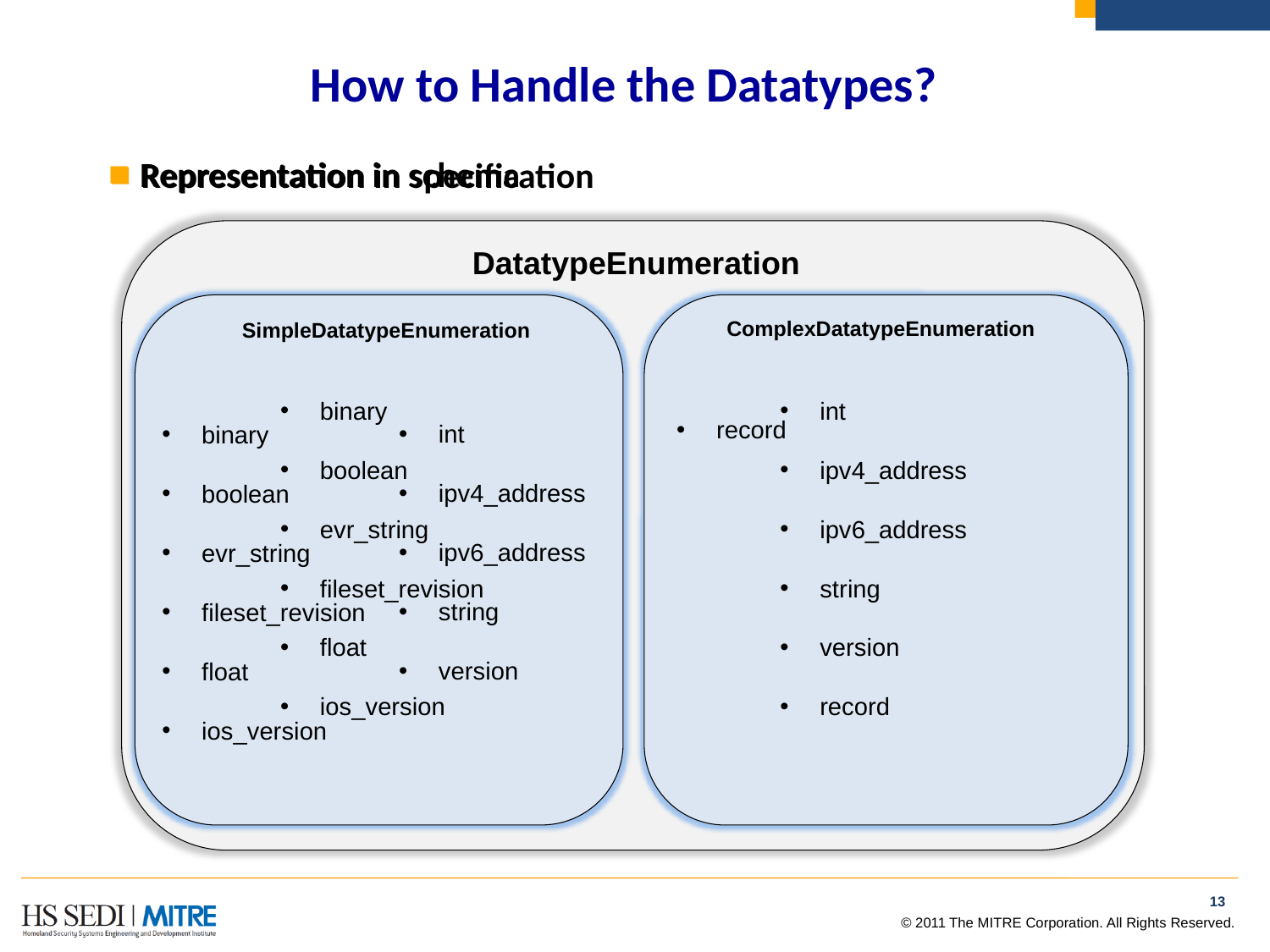

# How to Handle the Datatypes?
Representation in schema

Representation in specification

DatatypeEnumeration

ComplexDatatypeEnumeration
SimpleDatatypeEnumeration
int

ipv4_address

ipv6_address

string

version

record
binary

boolean

evr_string

fileset_revision

float

ios_version
record
int

ipv4_address

ipv6_address

string

version
binary

boolean

evr_string

fileset_revision

float

ios_version
13